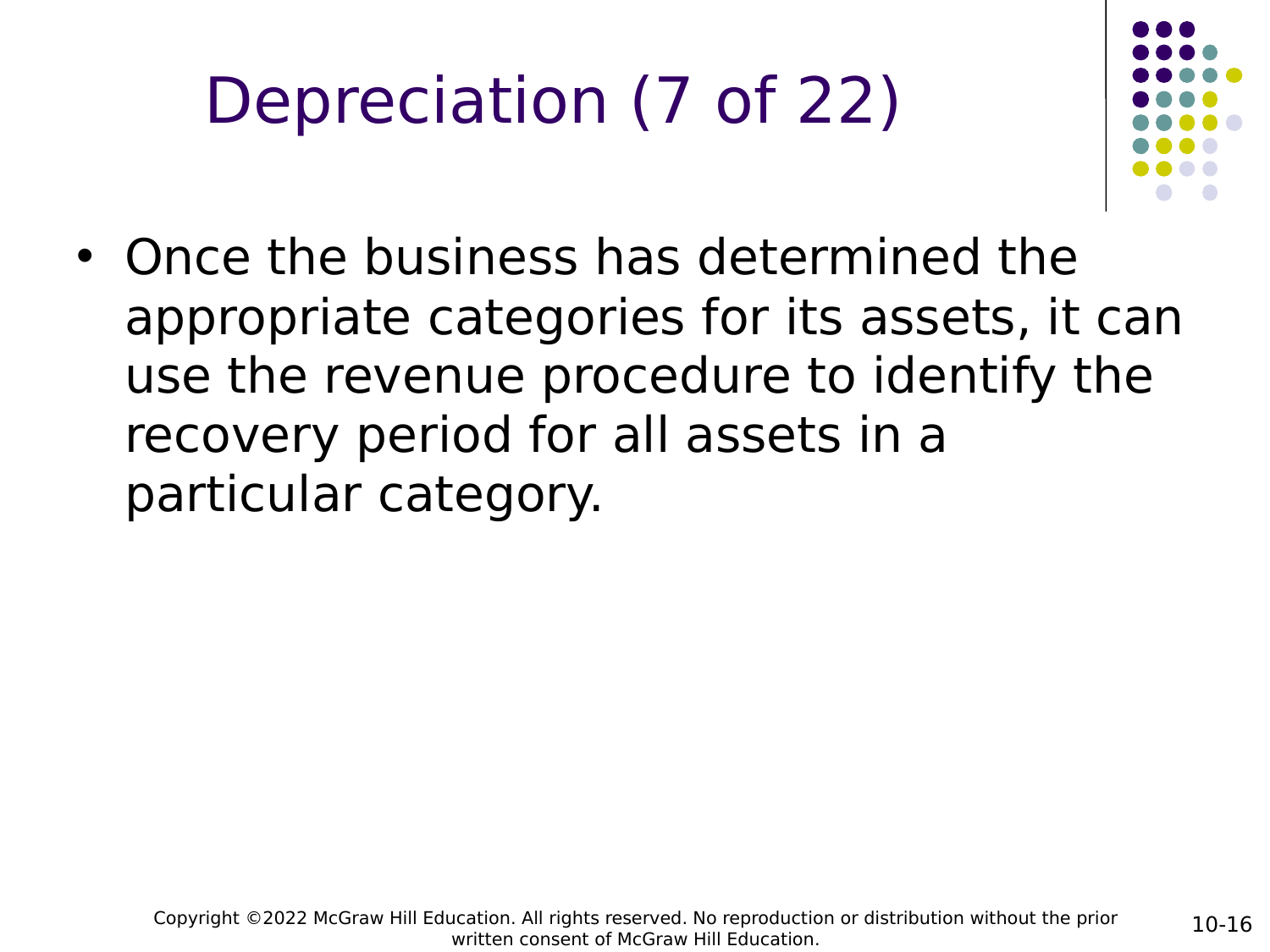

# Depreciation (7 of 22)
Once the business has determined the appropriate categories for its assets, it can use the revenue procedure to identify the recovery period for all assets in a particular category.
10-16